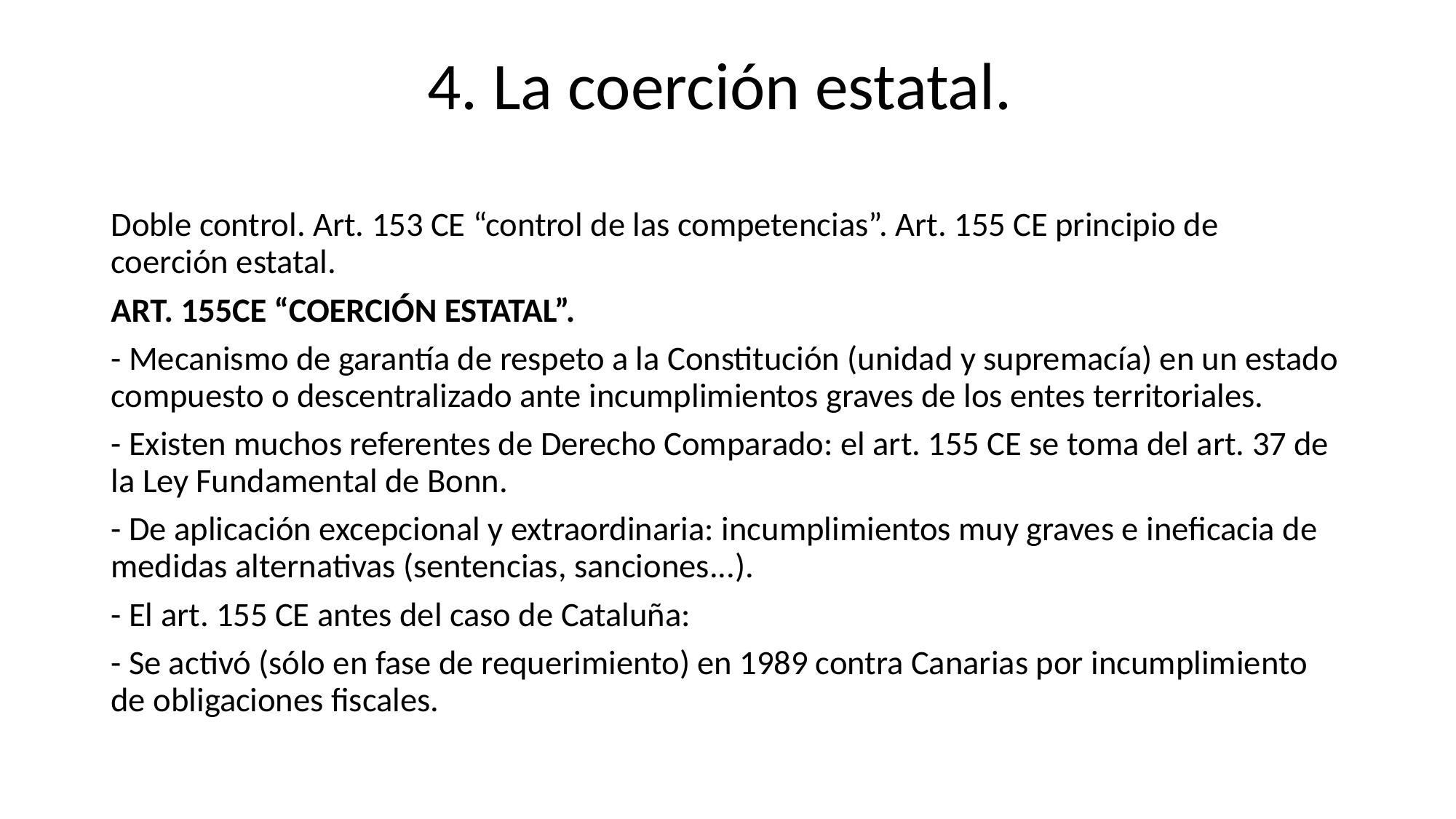

# 4. La coerción estatal.
Doble control. Art. 153 CE “control de las competencias”. Art. 155 CE principio de coerción estatal.
ART. 155CE “COERCIÓN ESTATAL”.
- Mecanismo de garantía de respeto a la Constitución (unidad y supremacía) en un estado compuesto o descentralizado ante incumplimientos graves de los entes territoriales.
- Existen muchos referentes de Derecho Comparado: el art. 155 CE se toma del art. 37 de la Ley Fundamental de Bonn.
- De aplicación excepcional y extraordinaria: incumplimientos muy graves e ineficacia de medidas alternativas (sentencias, sanciones...).
- El art. 155 CE antes del caso de Cataluña:
- Se activó (sólo en fase de requerimiento) en 1989 contra Canarias por incumplimiento de obligaciones fiscales.